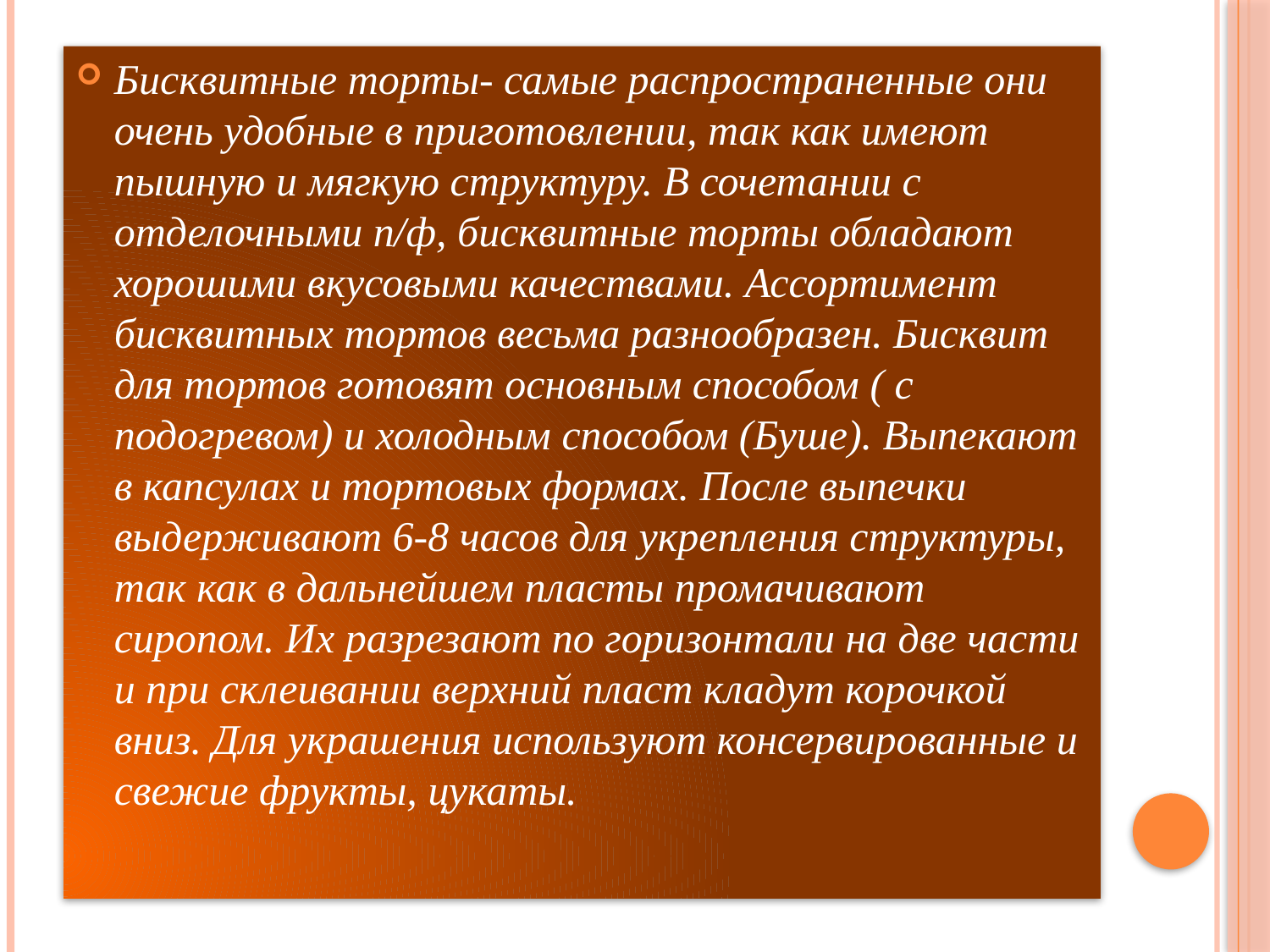

Бисквитные торты- самые распространенные они очень удобные в приготовлении, так как имеют пышную и мягкую структуру. В сочетании с отделочными п/ф, бисквитные торты обладают хорошими вкусовыми качествами. Ассортимент бисквитных тортов весьма разнообразен. Бисквит для тортов готовят основным способом ( с подогревом) и холодным способом (Буше). Выпекают в капсулах и тортовых формах. После выпечки выдерживают 6-8 часов для укрепления структуры, так как в дальнейшем пласты промачивают сиропом. Их разрезают по горизонтали на две части и при склеивании верхний пласт кладут корочкой вниз. Для украшения используют консервированные и свежие фрукты, цукаты.